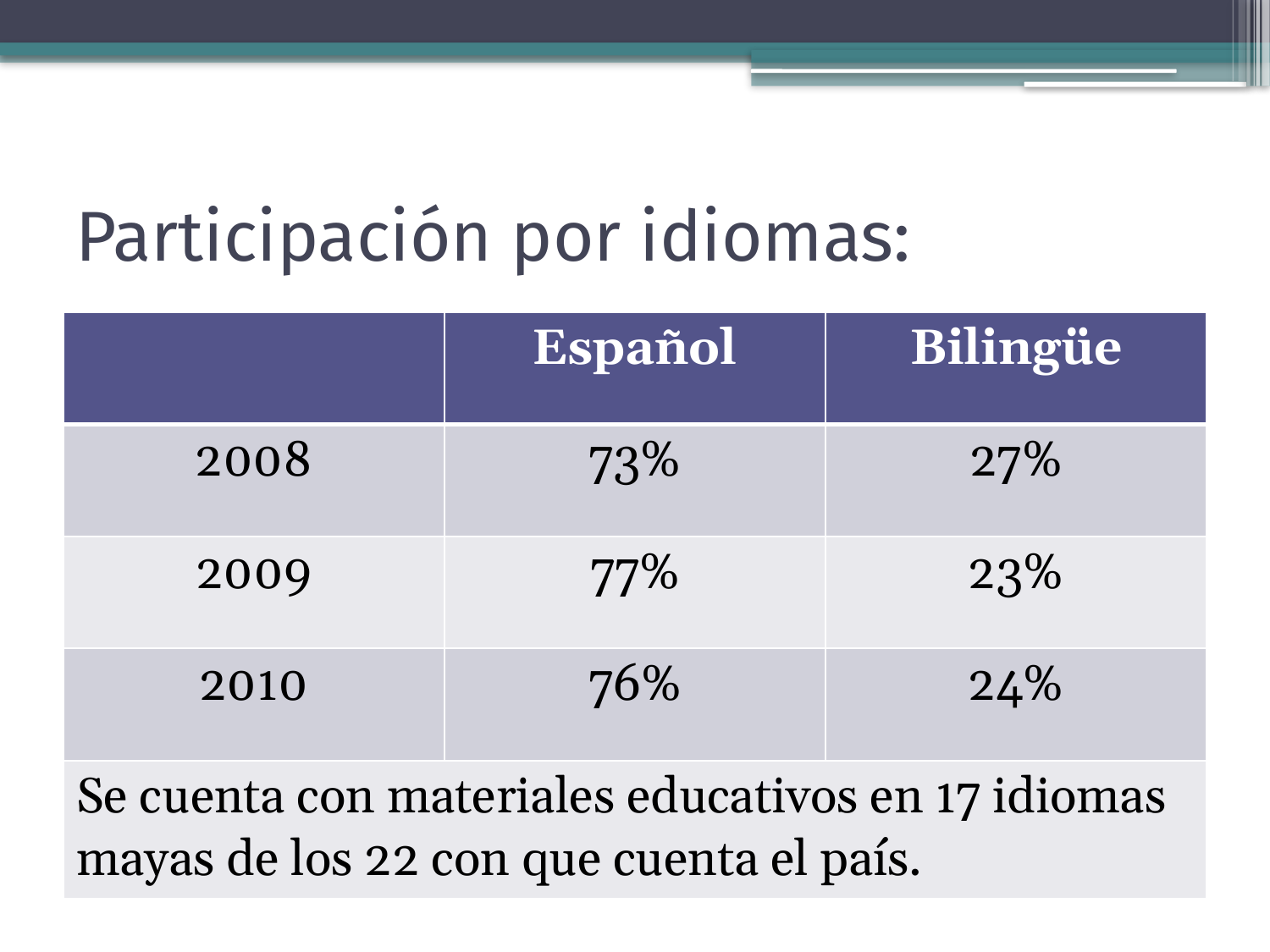

# Participación por idiomas:
|  | Español | Bilingüe |
| --- | --- | --- |
| 2008 | 73% | 27% |
| 2009 | 77% | 23% |
| 2010 | 76% | 24% |
| Se cuenta con materiales educativos en 17 idiomas mayas de los 22 con que cuenta el país. |  |  |